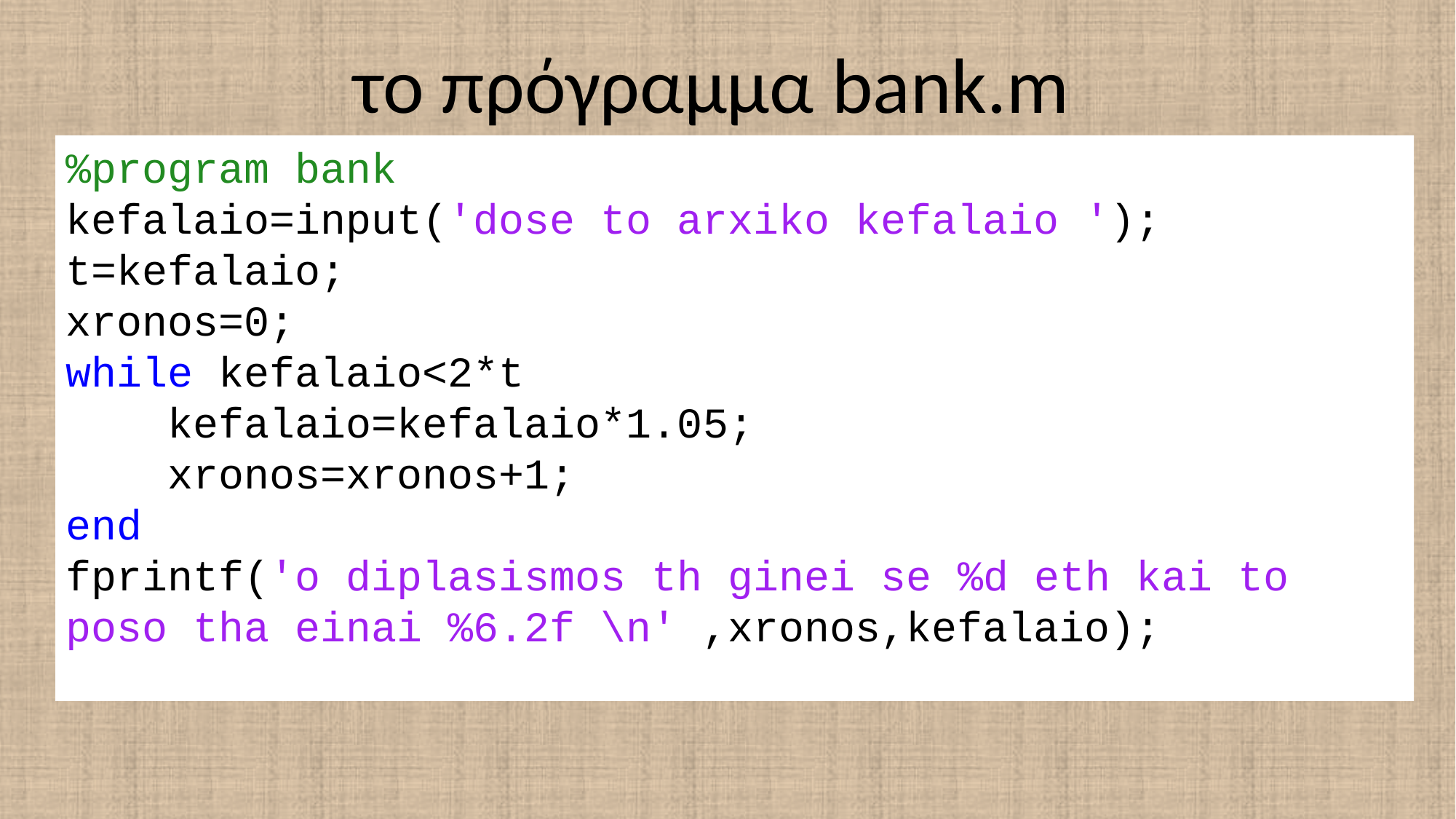

# το πρόγραμμα bank.m
%program bank
kefalaio=input('dose to arxiko kefalaio ');
t=kefalaio;
xronos=0;
while kefalaio<2*t
    kefalaio=kefalaio*1.05;
    xronos=xronos+1;
end
fprintf('o diplasismos th ginei se %d eth kai to poso tha einai %6.2f \n' ,xronos,kefalaio);